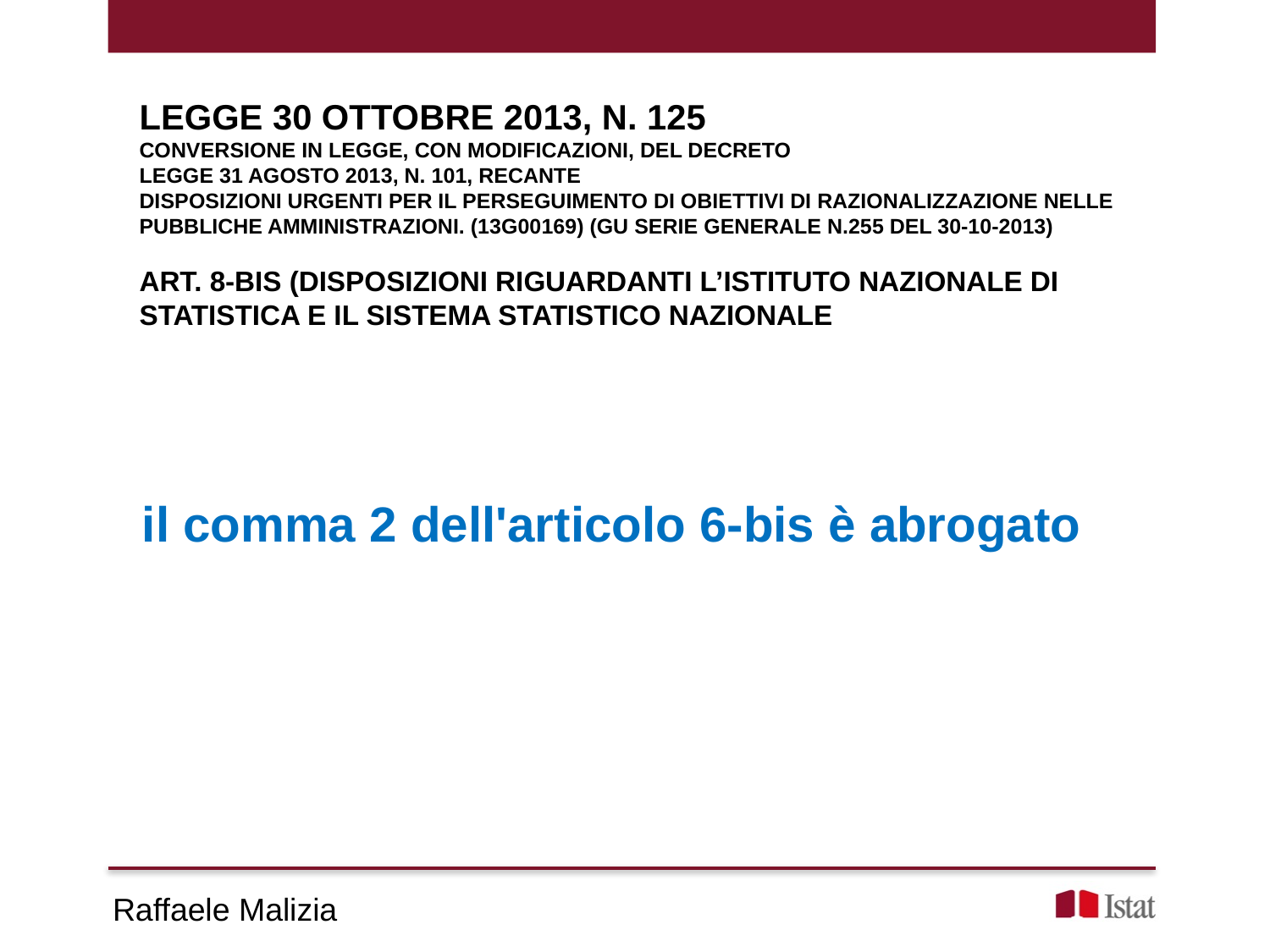

# LEGGE 30 ottobre 2013, n. 125 Conversione in legge, con modificazioni, del decreto legge 31 agosto 2013, n. 101, recante disposizioni urgenti per il perseguimento di obiettivi di razionalizzazione nelle pubbliche amministrazioni. (13G00169) (GU Serie Generale n.255 del 30-10-2013) Art. 8-bis (Disposizioni riguardanti L’ISTITUTO NAZIONALE DI STATISTICA E IL SISTEMA STATISTICO NAZIONALE
il comma 2 dell'articolo 6-bis è abrogato
Raffaele Malizia